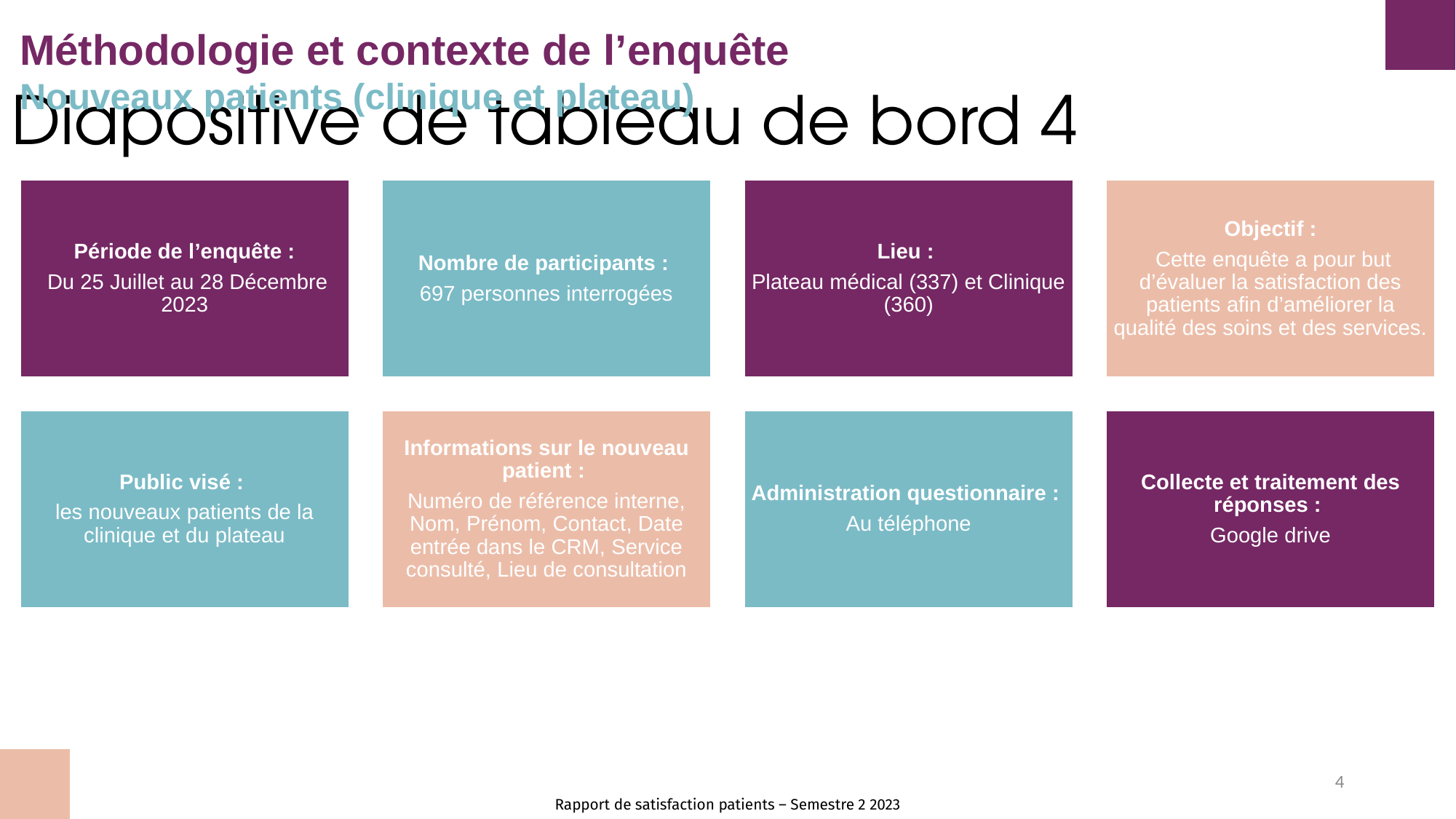

Méthodologie et contexte de l’enquête
Nouveaux patients (clinique et plateau)
Diapositive de tableau de bord 4
Période de l’enquête :
 Du 25 Juillet au 28 Décembre 2023
Nombre de participants :
697 personnes interrogées
Lieu :
Plateau médical (337) et Clinique (360)
Objectif :
 Cette enquête a pour but d’évaluer la satisfaction des patients afin d’améliorer la qualité des soins et des services.
Public visé :
les nouveaux patients de la clinique et du plateau
Informations sur le nouveau patient :
Numéro de référence interne, Nom, Prénom, Contact, Date entrée dans le CRM, Service consulté, Lieu de consultation
Administration questionnaire :
Au téléphone
Collecte et traitement des réponses :
Google drive

4
Rapport de satisfaction patients – Semestre 2 2023